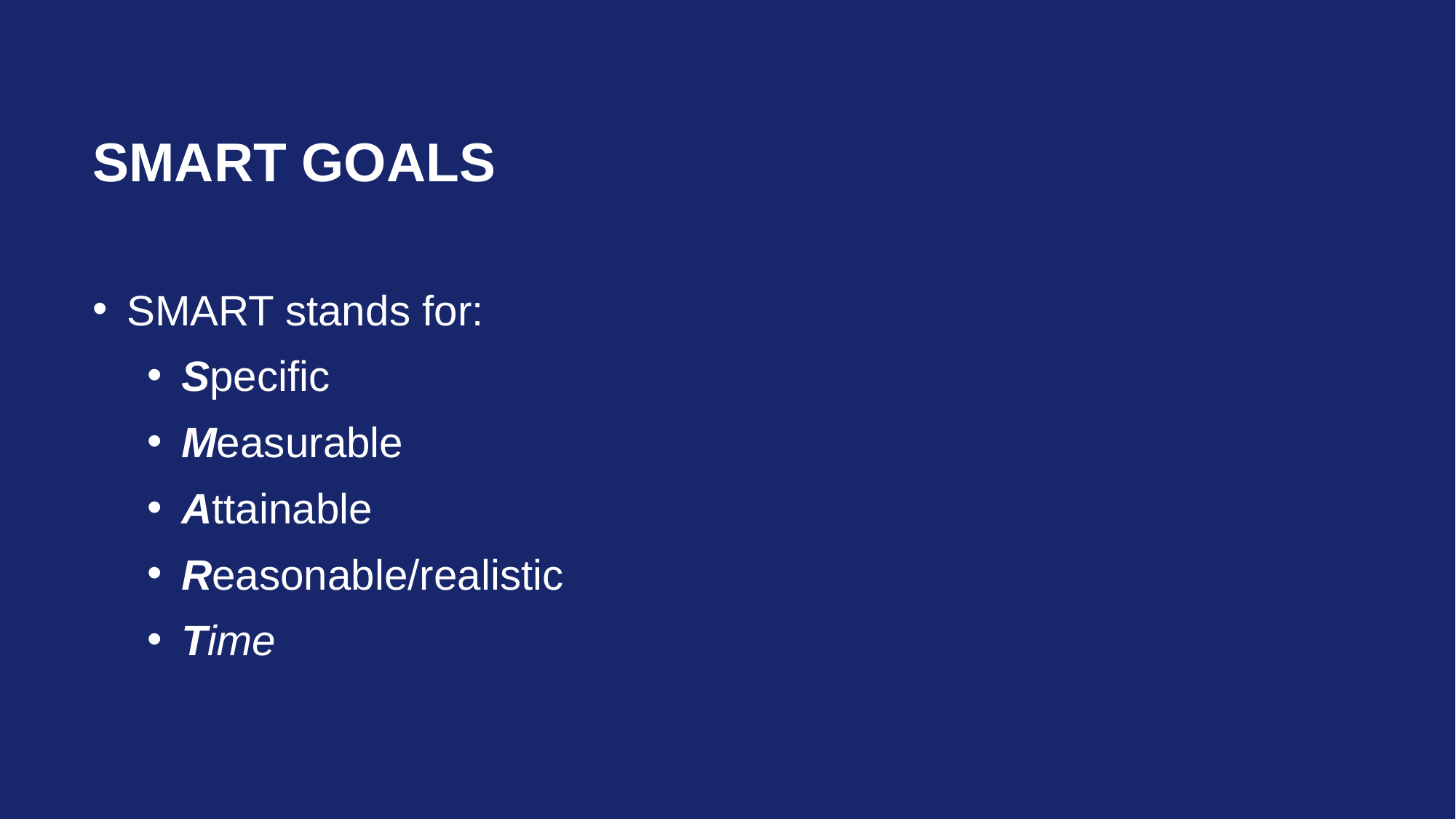

# SMART Goals
SMART stands for:
Specific
Measurable
Attainable
Reasonable/realistic
Time